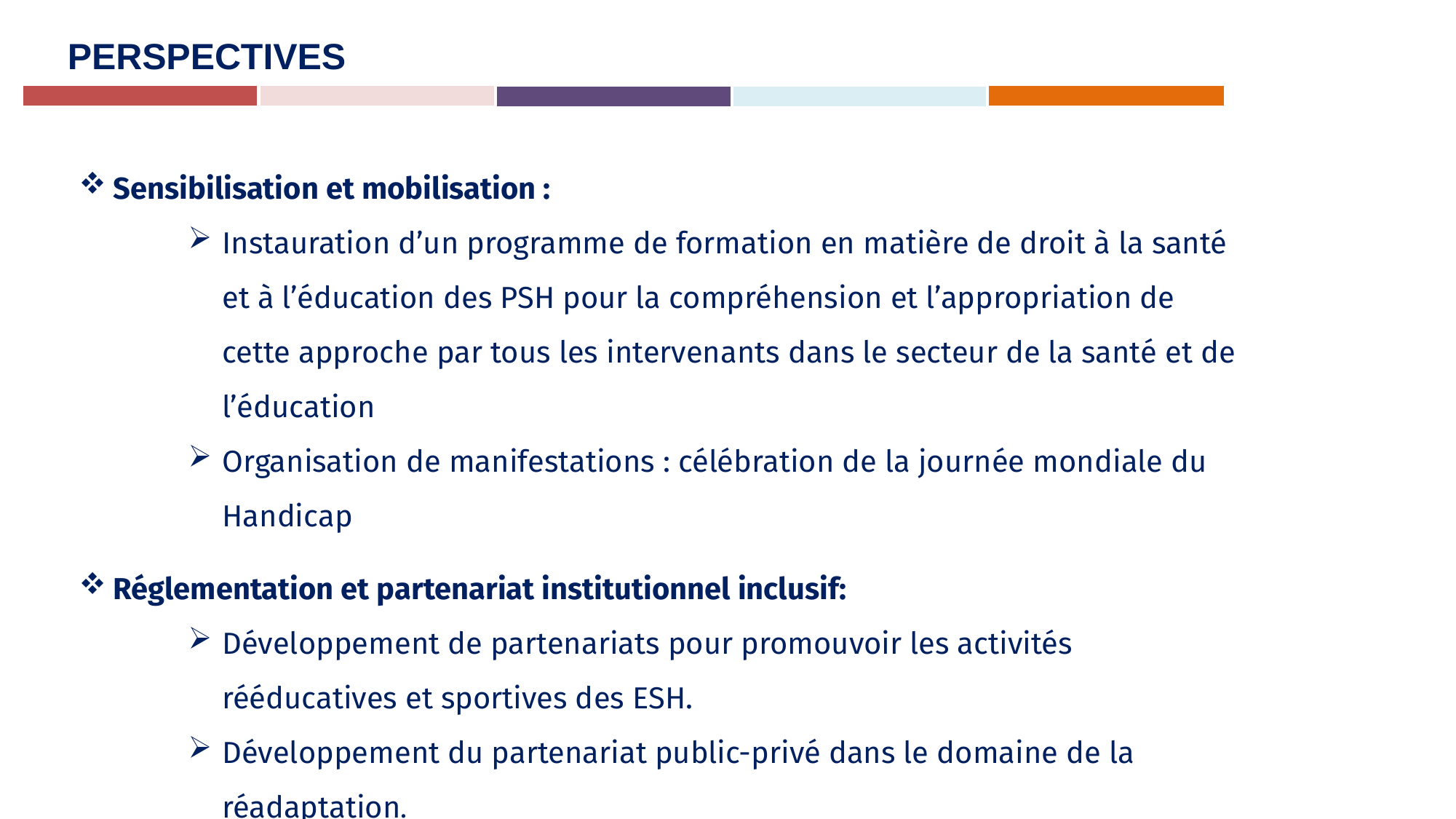

PERSPECTIVES

Sensibilisation et mobilisation :
Instauration d’un programme de formation en matière de droit à la santé et à l’éducation des PSH pour la compréhension et l’appropriation de cette approche par tous les intervenants dans le secteur de la santé et de l’éducation
Organisation de manifestations : célébration de la journée mondiale du Handicap
Réglementation et partenariat institutionnel inclusif:
Développement de partenariats pour promouvoir les activités rééducatives et sportives des ESH.
Développement du partenariat public-privé dans le domaine de la réadaptation.
#